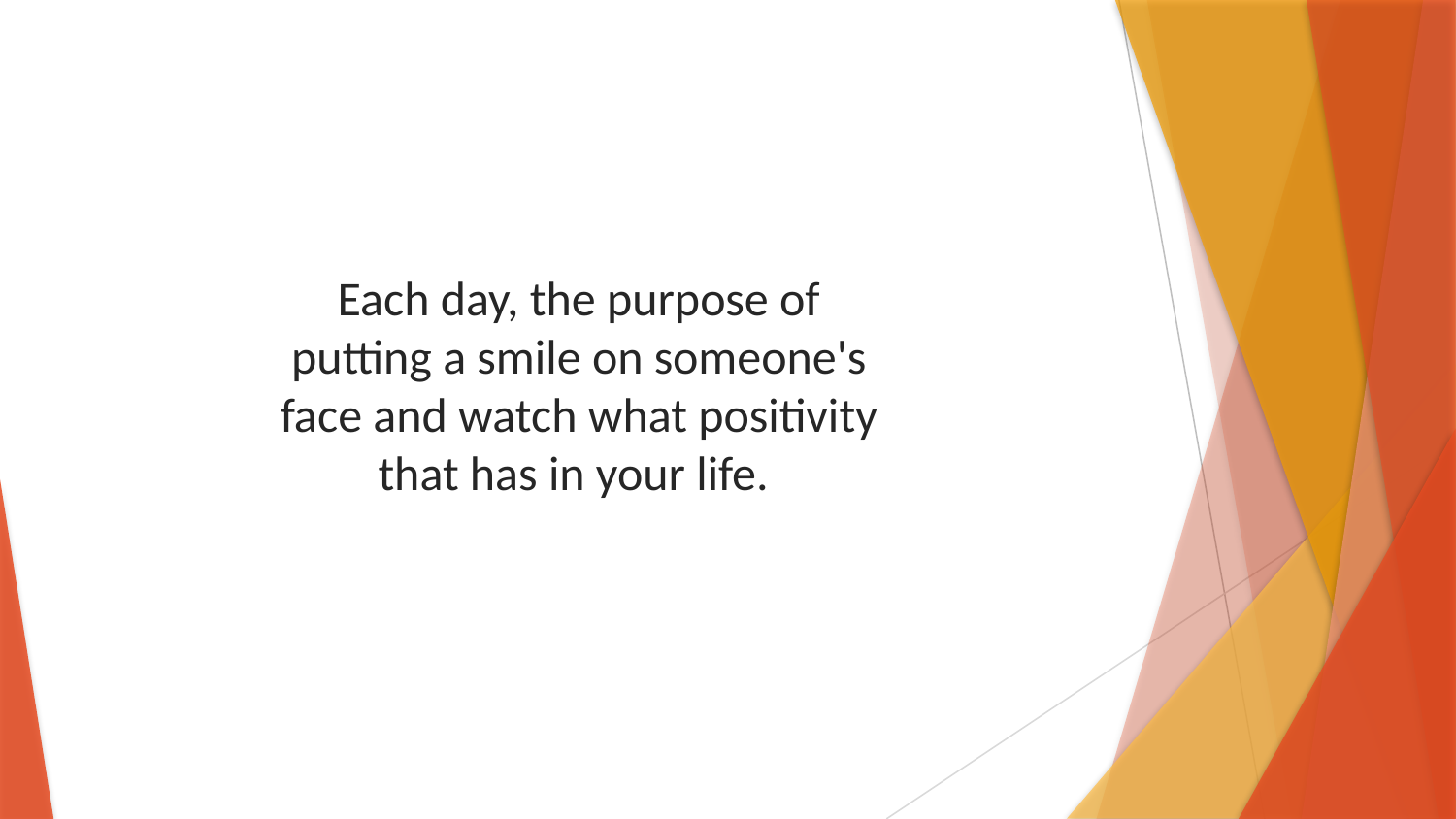

Each day, the purpose of putting a smile on someone's face and watch what positivity that has in your life.